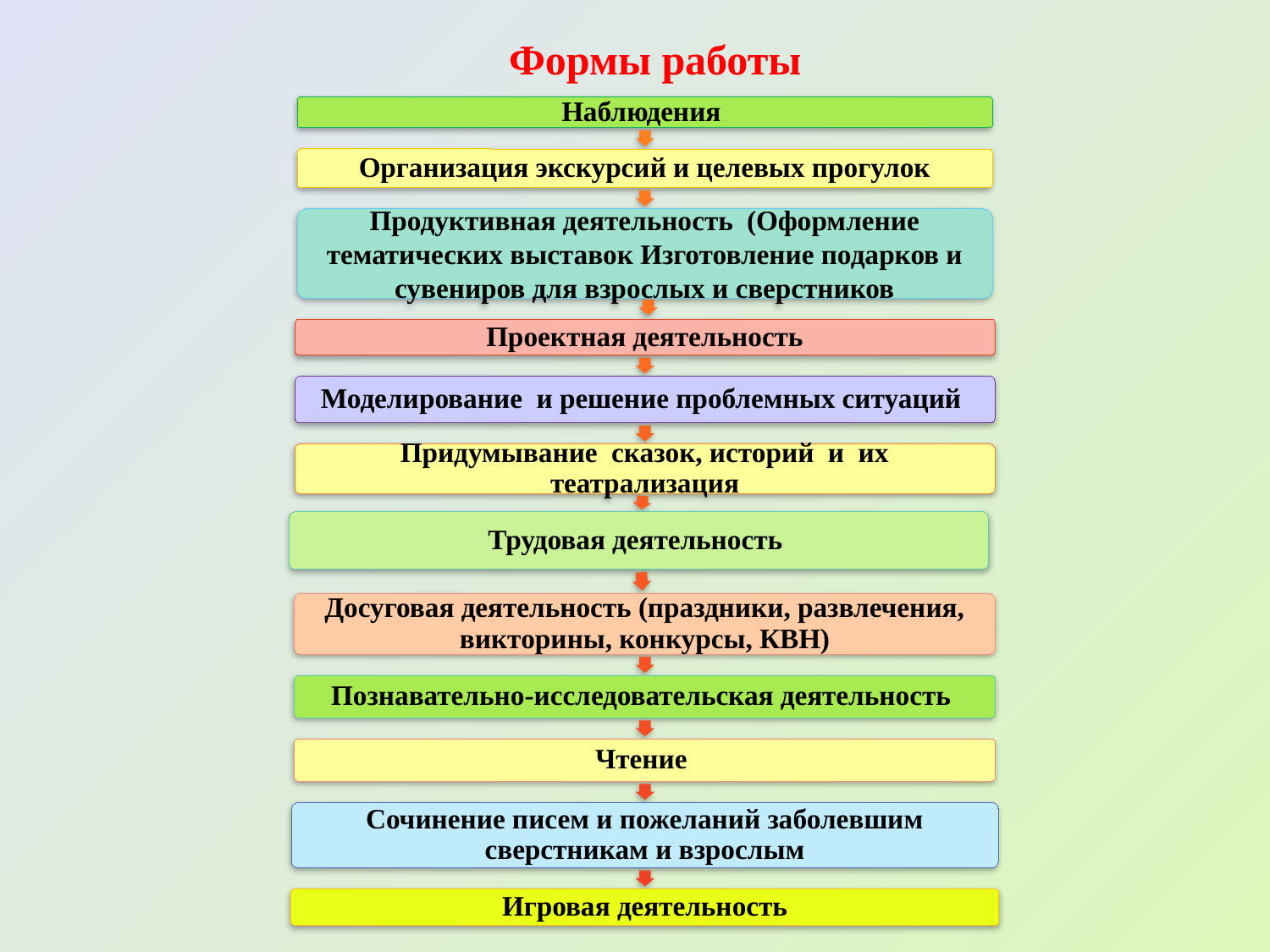

Формы работы

#
Наблюдения

Организация экскурсий и целевых прогулок

Продуктивная деятельность  (Оформление тематических выставок Изготовление подарков и сувениров для взрослых и сверстников

Проектная деятельность

Моделирование  и решение проблемных ситуаций

Придумывание  сказок, историй  и  их театрализация

Трудовая деятельность

Досуговая деятельность (праздники, развлечения, викторины, конкурсы, КВН)

Познавательно-исследовательская деятельность

Чтение

Сочинение писем и пожеланий заболевшим сверстникам и взрослым

Игровая деятельность